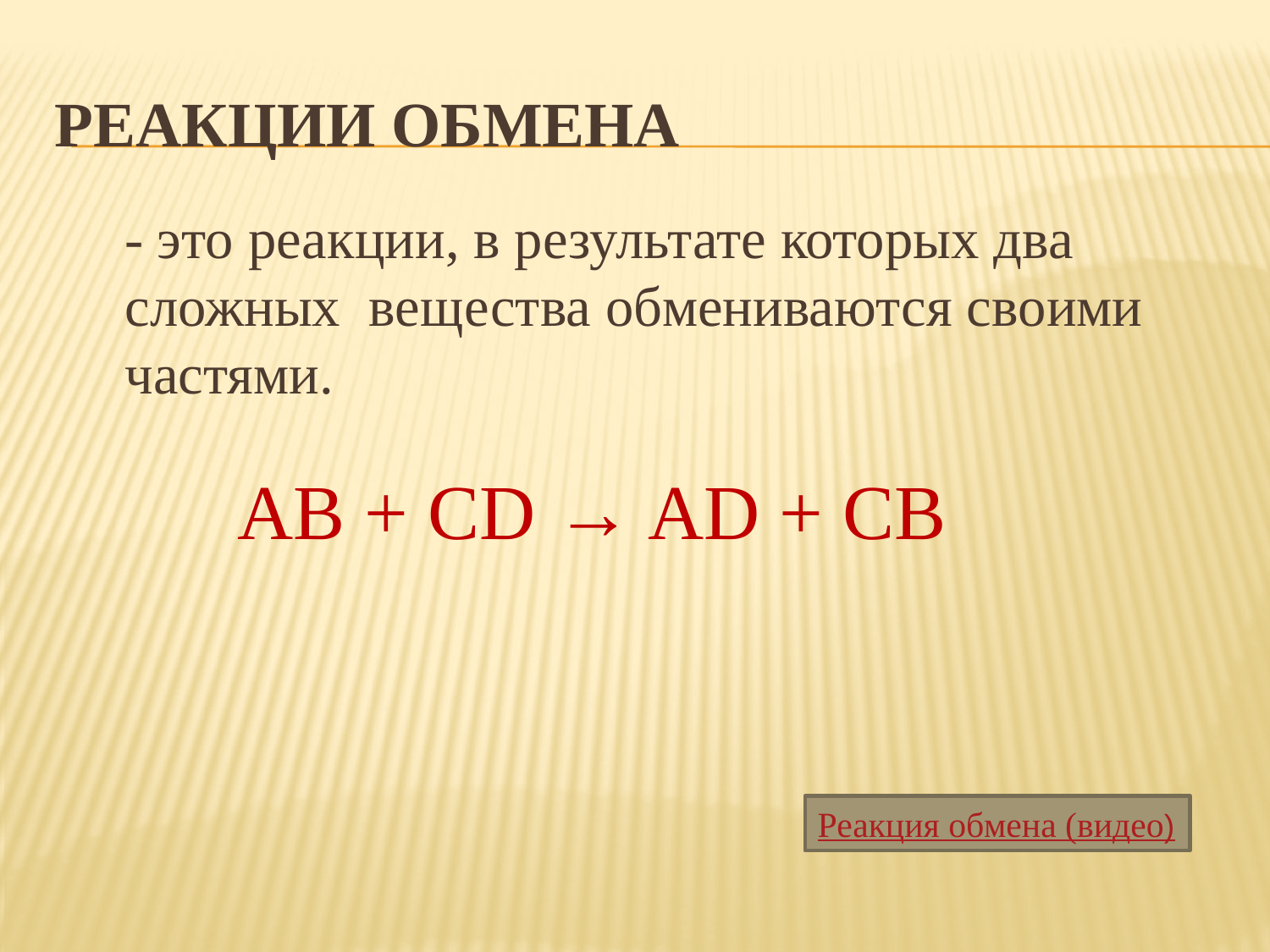

# Реакции обмена
   - это реакции, в результате которых два сложных  вещества обмениваются своими частями.
АВ + CD → AD + CB
Реакция обмена (видео)